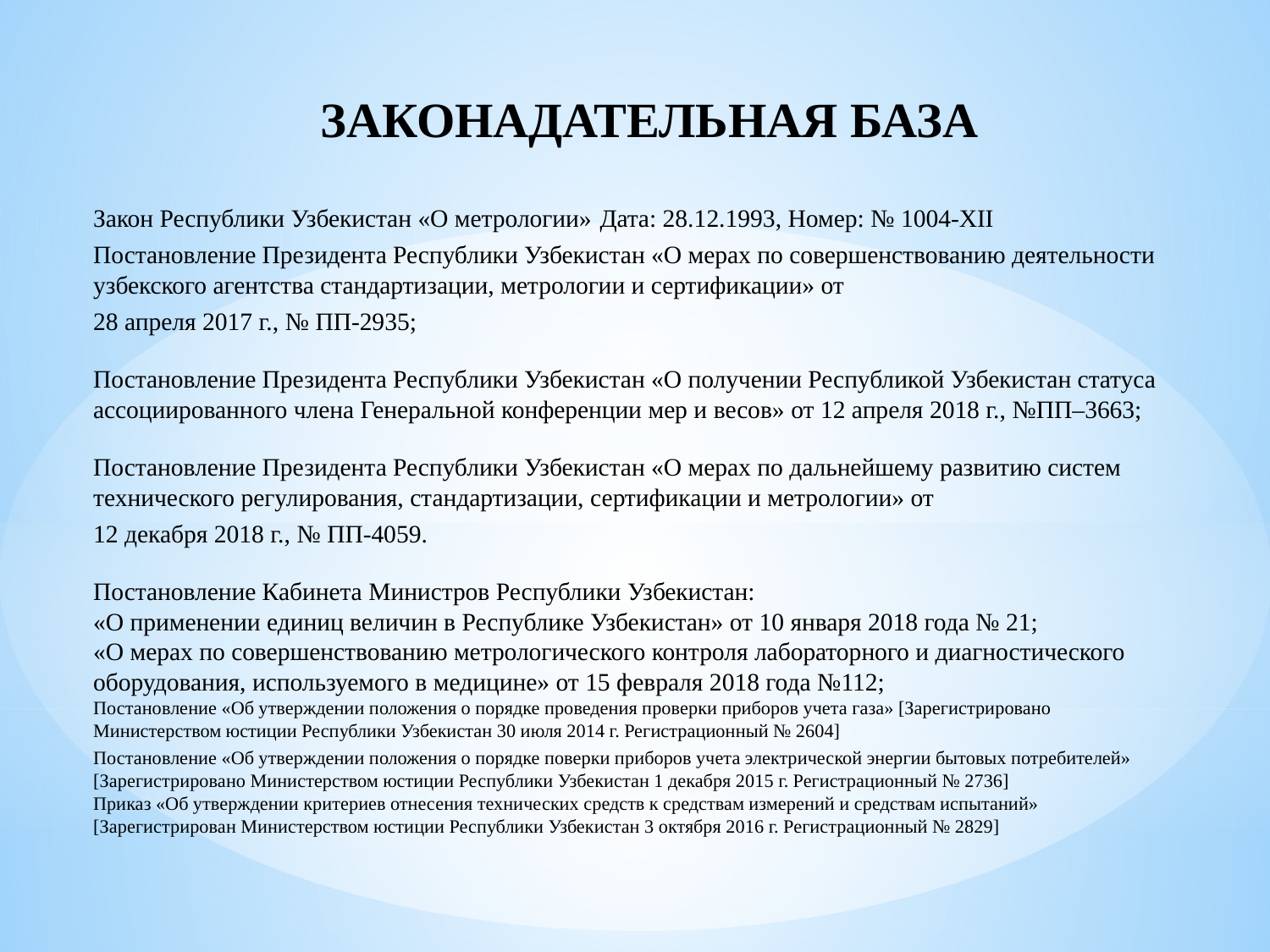

ЗАКОНАДАТЕЛЬНАЯ БАЗА
Закон Республики Узбекистан «О метрологии»  Дата: 28.12.1993, Номер: № 1004-XII
Постановление Президента Республики Узбекистан «О мерах по совершенствованию деятельности узбекского агентства стандартизации, метрологии и сертификации» от
28 апреля 2017 г., № ПП-2935;
Постановление Президента Республики Узбекистан «О получении Республикой Узбекистан статуса ассоциированного члена Генеральной конференции мер и весов» от 12 апреля 2018 г., №ПП–3663;
Постановление Президента Республики Узбекистан «О мерах по дальнейшему развитию систем технического регулирования, стандартизации, сертификации и метрологии» от
12 декабря 2018 г., № ПП-4059.
Постановление Кабинета Министров Республики Узбекистан:
«О применении единиц величин в Республике Узбекистан» от 10 января 2018 года № 21;
«О мерах по совершенствованию метрологического контроля лабораторного и диагностического оборудования, используемого в медицине» от 15 февраля 2018 года №112;
Постановление «Об утверждении положения о порядке проведения проверки приборов учета газа» [Зарегистрировано Министерством юстиции Республики Узбекистан 30 июля 2014 г. Регистрационный № 2604]
Постановление «Об утверждении положения о порядке поверки приборов учета электрической энергии бытовых потребителей» [Зарегистрировано Министерством юстиции Республики Узбекистан 1 декабря 2015 г. Регистрационный № 2736]
Приказ «Об утверждении критериев отнесения технических средств к средствам измерений и средствам испытаний» [Зарегистрирован Министерством юстиции Республики Узбекистан 3 октября 2016 г. Регистрационный № 2829]